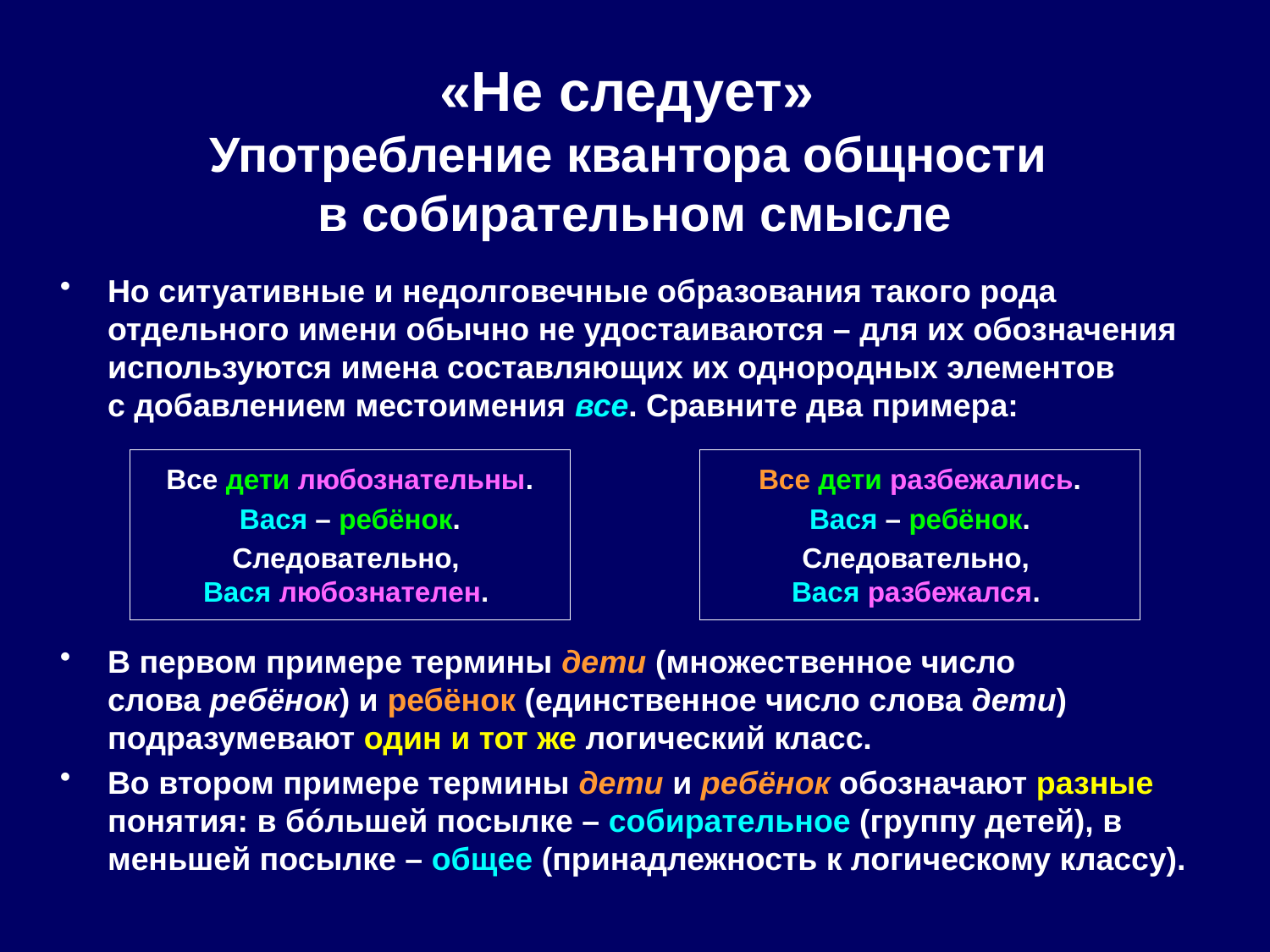

# «Не следует» Употребление квантора общности в собирательном смысле
Но ситуативные и недолговечные образования такого рода отдельного имени обычно не удостаиваются – для их обозначения используются имена составляющих их однородных элементов
с добавлением местоимения все. Сравните два примера:
В первом примере термины дети (множественное число
слова ребёнок) и ребёнок (единственное число слова дети) подразумевают один и тот же логический класс.
Во втором примере термины дети и ребёнок обозначают разные понятия: в бóльшей посылке – собирательное (группу детей), в меньшей посылке – общее (принадлежность к логическому классу).
Все дети любознательны.
Вася – ребёнок.
Следовательно,
Вася любознателен.
Все дети разбежались.
Вася – ребёнок.
Следовательно,
Вася разбежался.